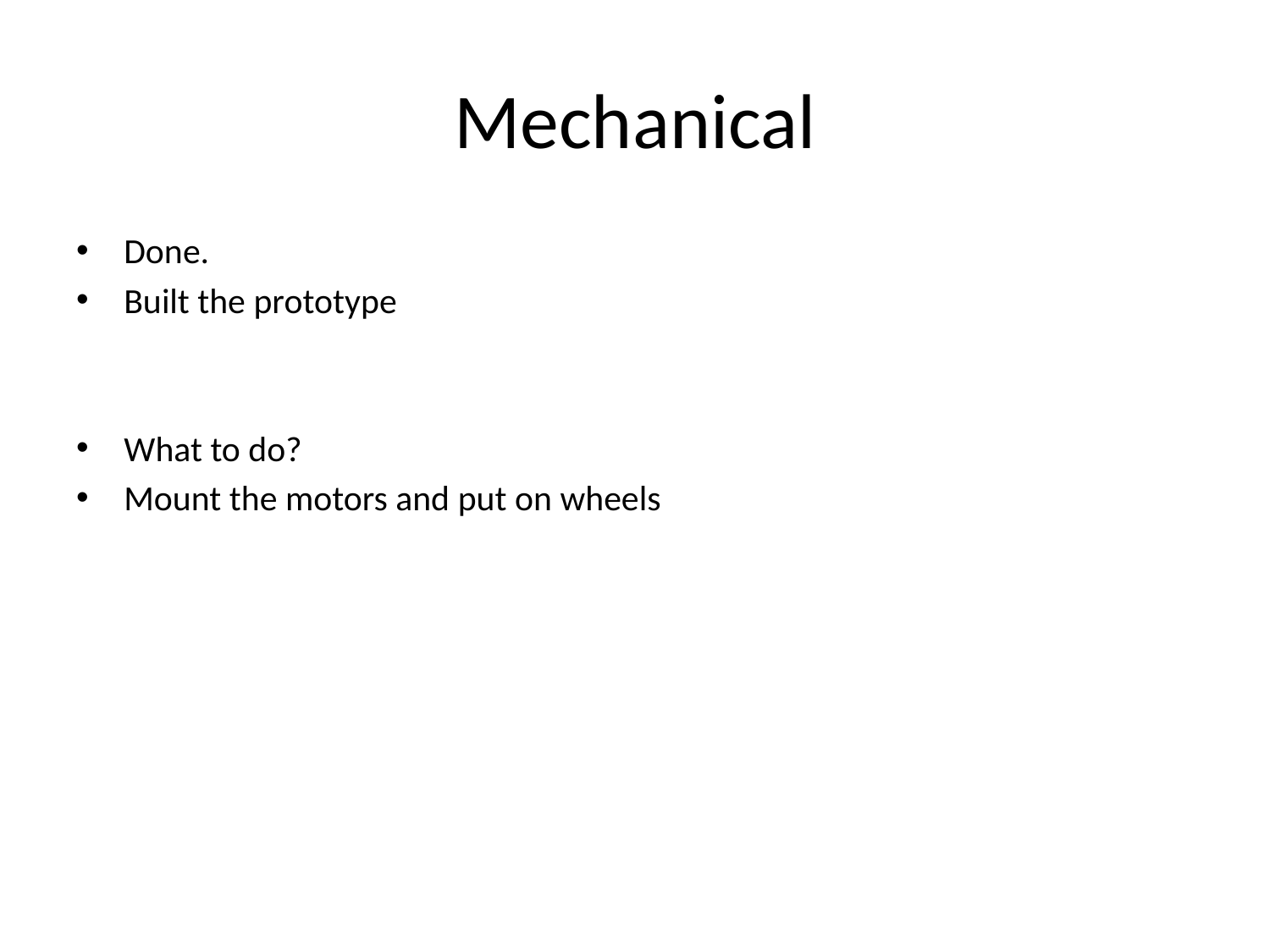

# Mechanical
Done.
Built the prototype

What to do?
Mount the motors and put on wheels